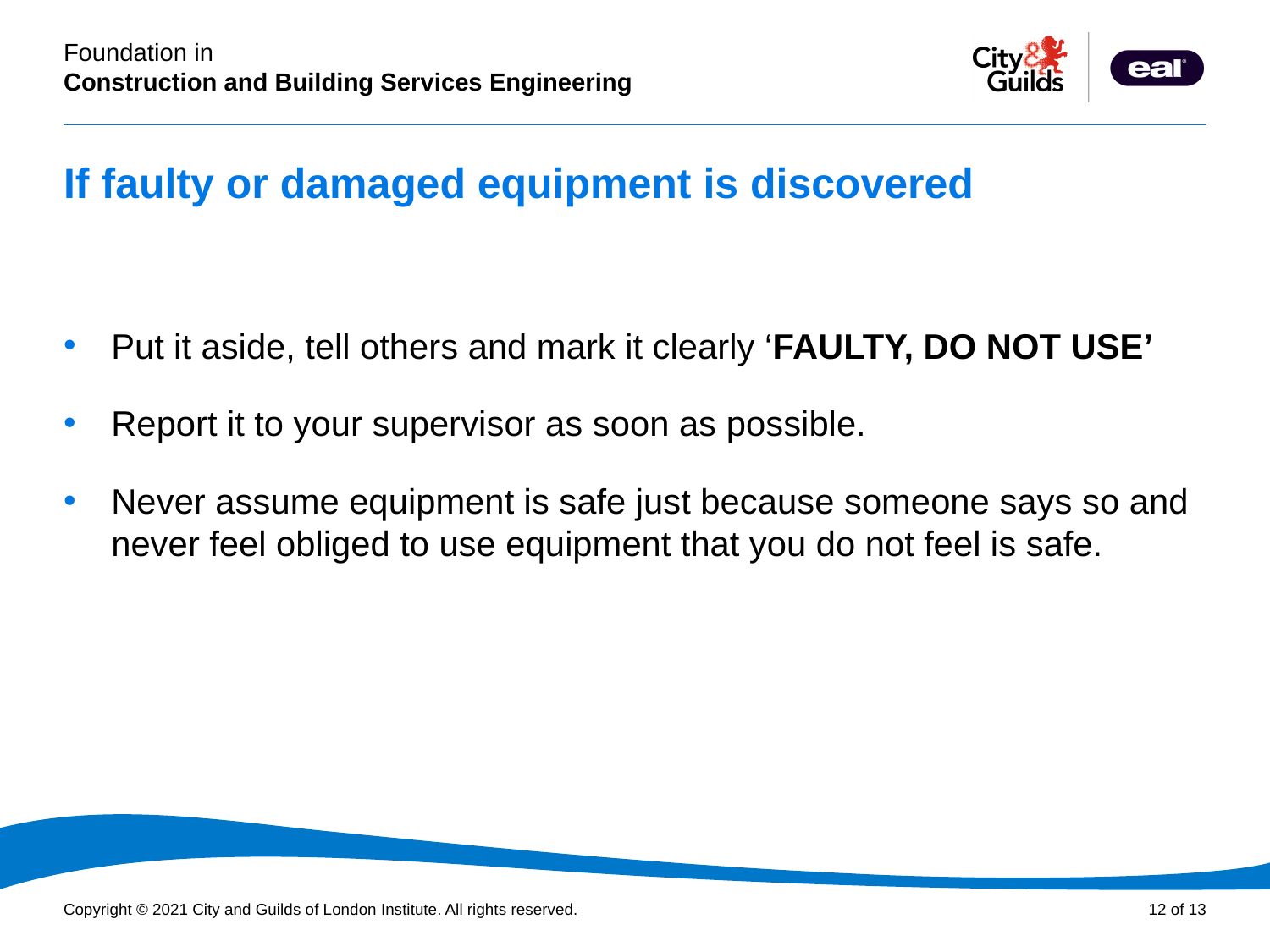

# If faulty or damaged equipment is discovered

Put it aside, tell others and mark it clearly ‘FAULTY, DO NOT USE’
Report it to your supervisor as soon as possible.
Never assume equipment is safe just because someone says so and never feel obliged to use equipment that you do not feel is safe.